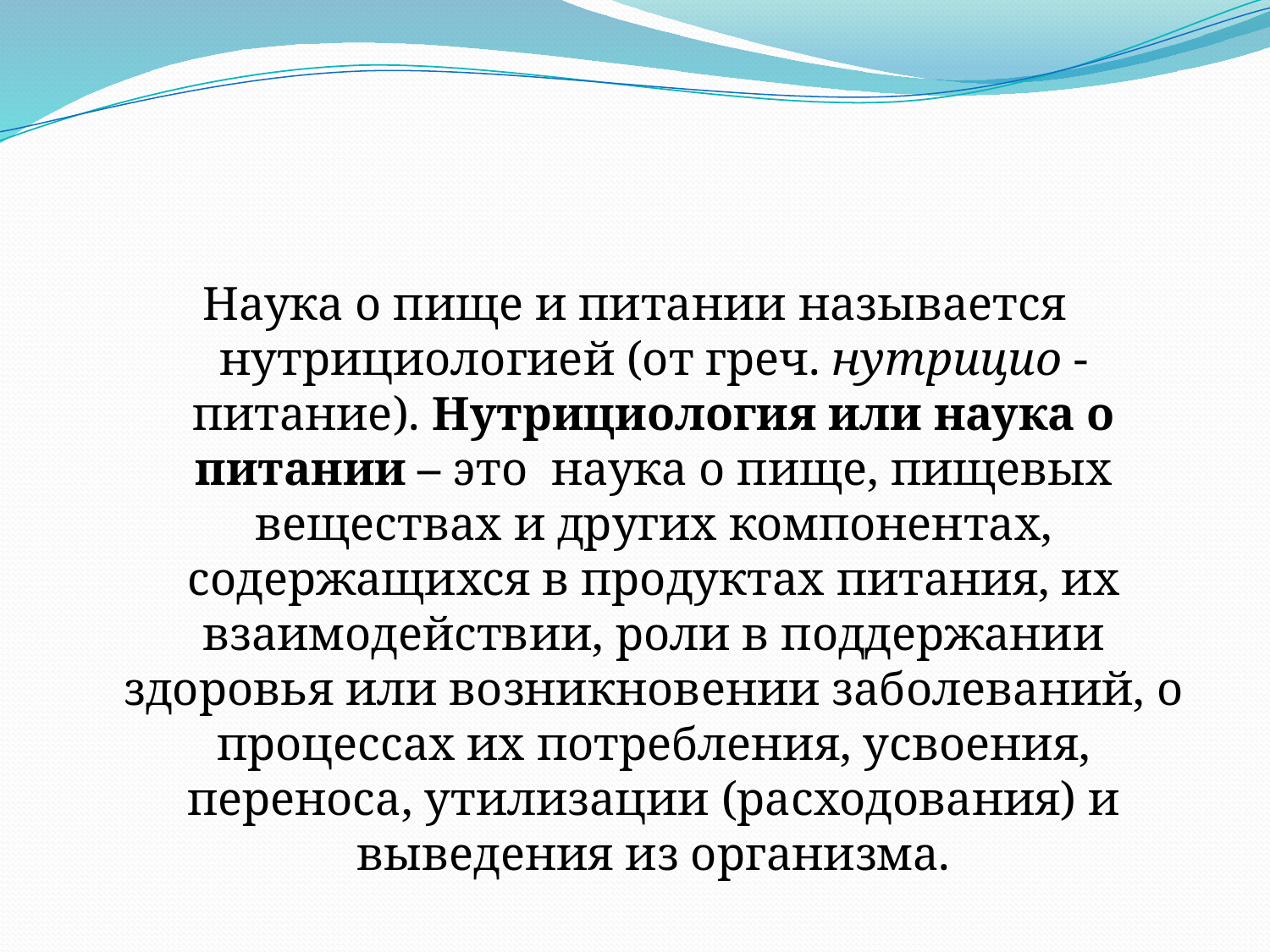

#
Наука о пище и питании называется нутрициологией (от греч. нутрицио - питание). Нутрициология или наука о питании – это  наука о пище, пищевых веществах и других компонентах, содержащихся в продуктах питания, их взаимодействии, роли в поддержании здоровья или возникновении заболеваний, о процессах их потребления, усвоения, переноса, утилизации (расходования) и выведения из организма.